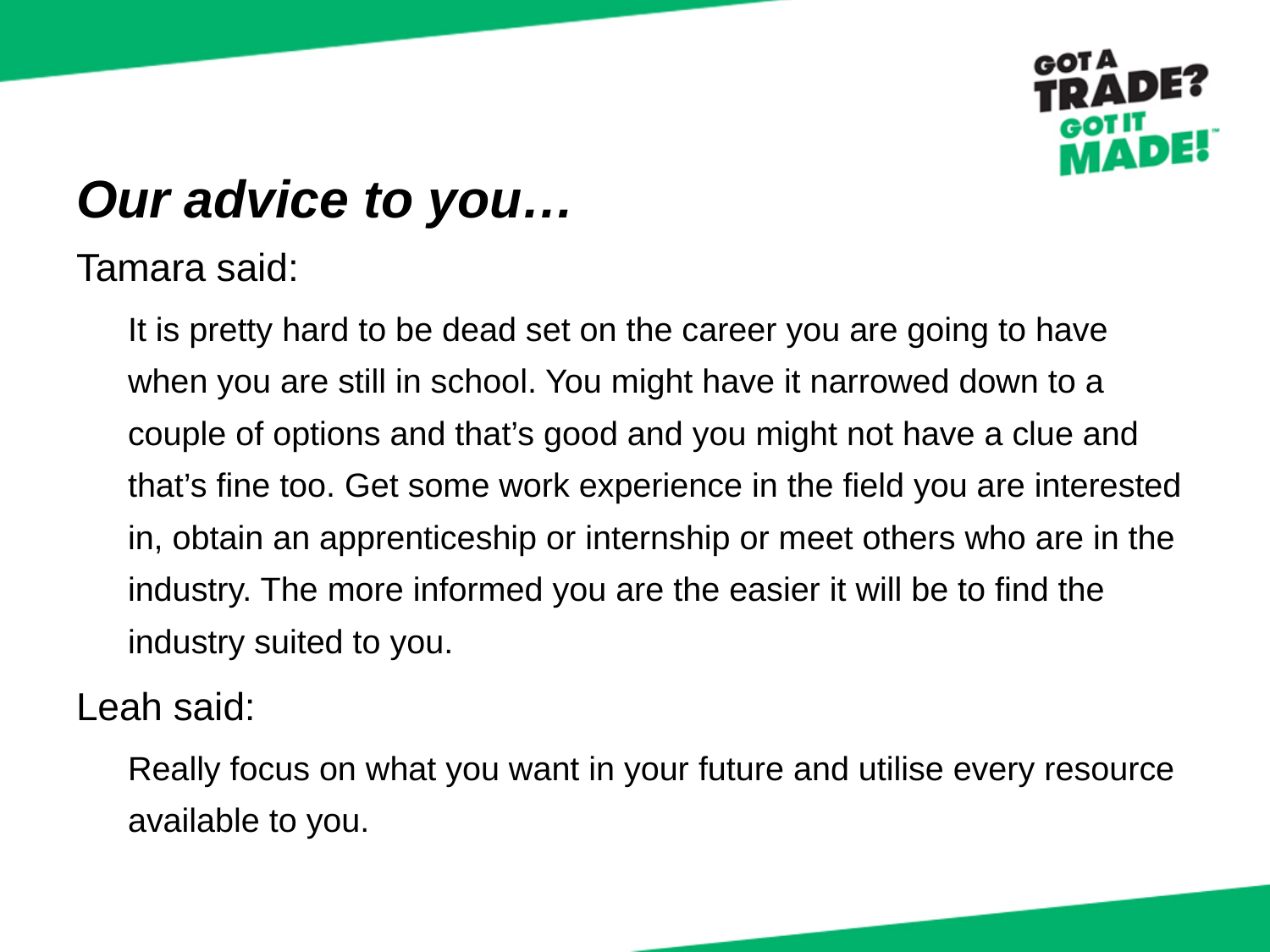

# Our advice to you…
Tamara said:
It is pretty hard to be dead set on the career you are going to have when you are still in school. You might have it narrowed down to a couple of options and that’s good and you might not have a clue and that’s fine too. Get some work experience in the field you are interested in, obtain an apprenticeship or internship or meet others who are in the industry. The more informed you are the easier it will be to find the industry suited to you.
Leah said:
Really focus on what you want in your future and utilise every resource available to you.